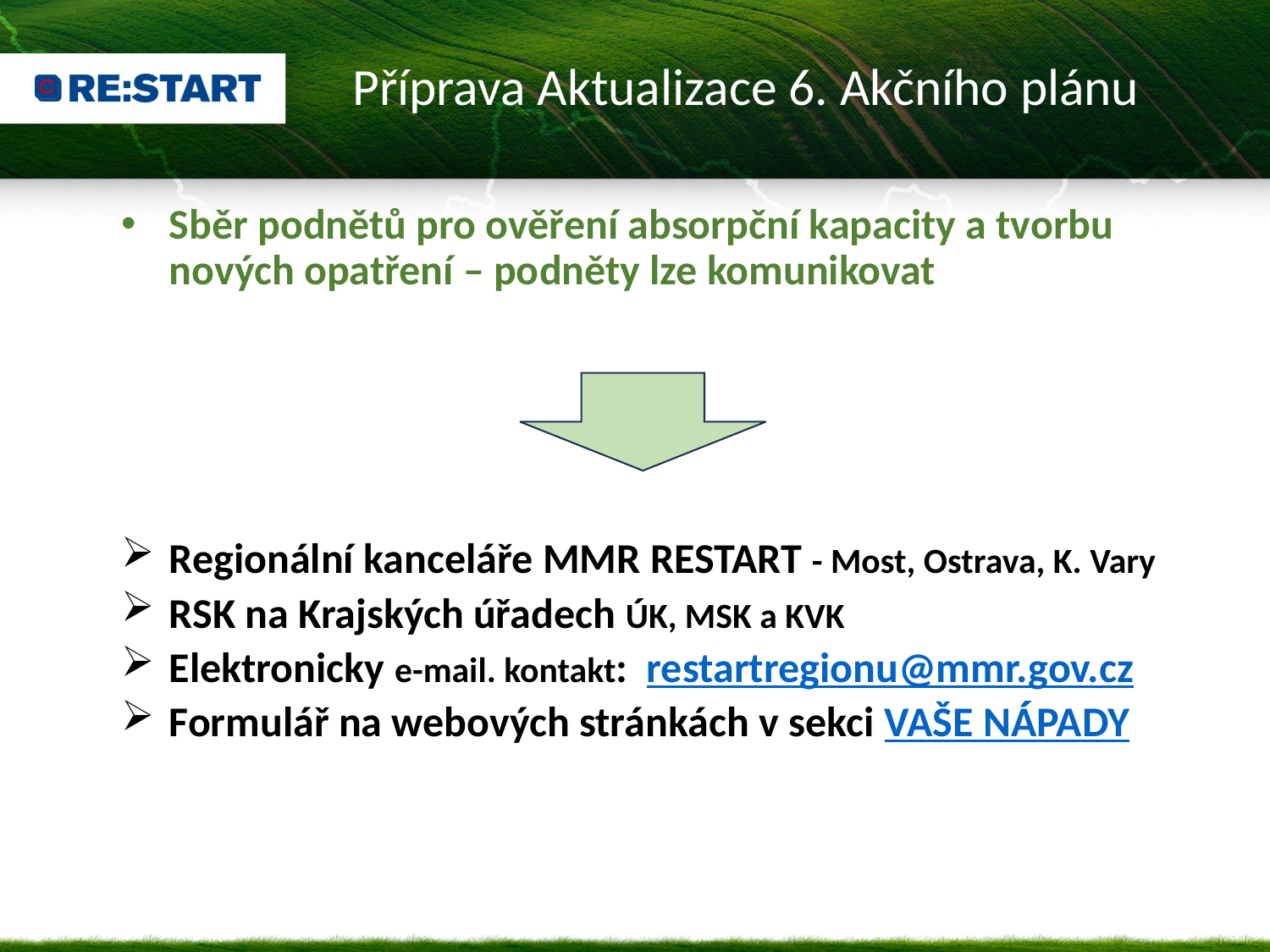

# Příprava Aktualizace 6. Akčního plánu

Sběr podnětů pro ověření absorpční kapacity a tvorbu nových opatření – podněty lze komunikovat

Regionální kanceláře MMR RESTART - Most, Ostrava, K. Vary
RSK na Krajských úřadech ÚK, MSK a KVK
Elektronicky e-mail. kontakt:  restartregionu@mmr.gov.cz
Formulář na webových stránkách v sekci VAŠE NÁPADY